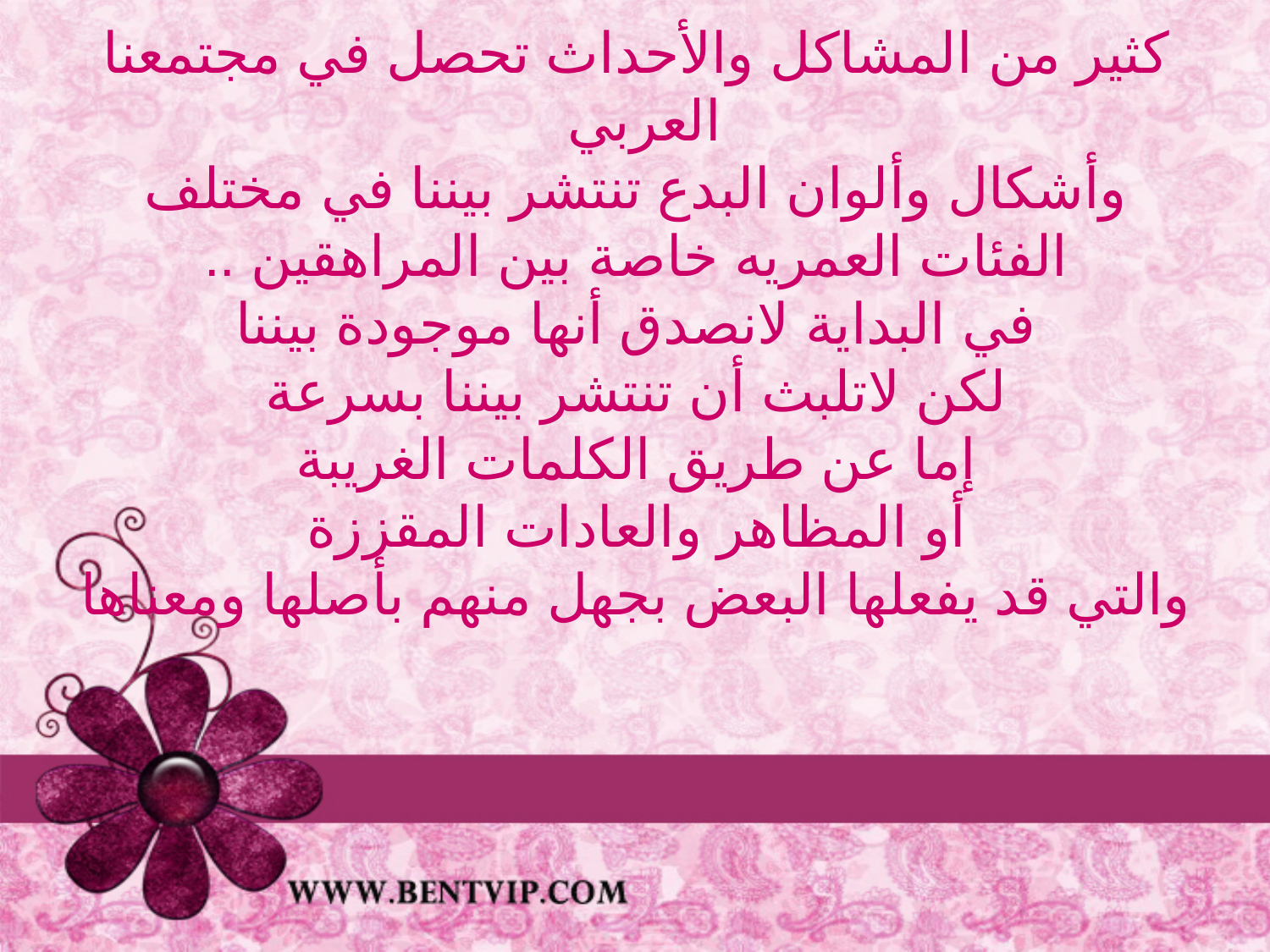

# كثير من المشاكل والأحداث تحصل في مجتمعنا العربي وأشكال وألوان البدع تنتشر بيننا في مختلف الفئات العمريه خاصة بين المراهقين .. في البداية لانصدق أنها موجودة بيننا لكن لاتلبث أن تنتشر بيننا بسرعة إما عن طريق الكلمات الغريبة أو المظاهر والعادات المقززة والتي قد يفعلها البعض بجهل منهم بأصلها ومعناها